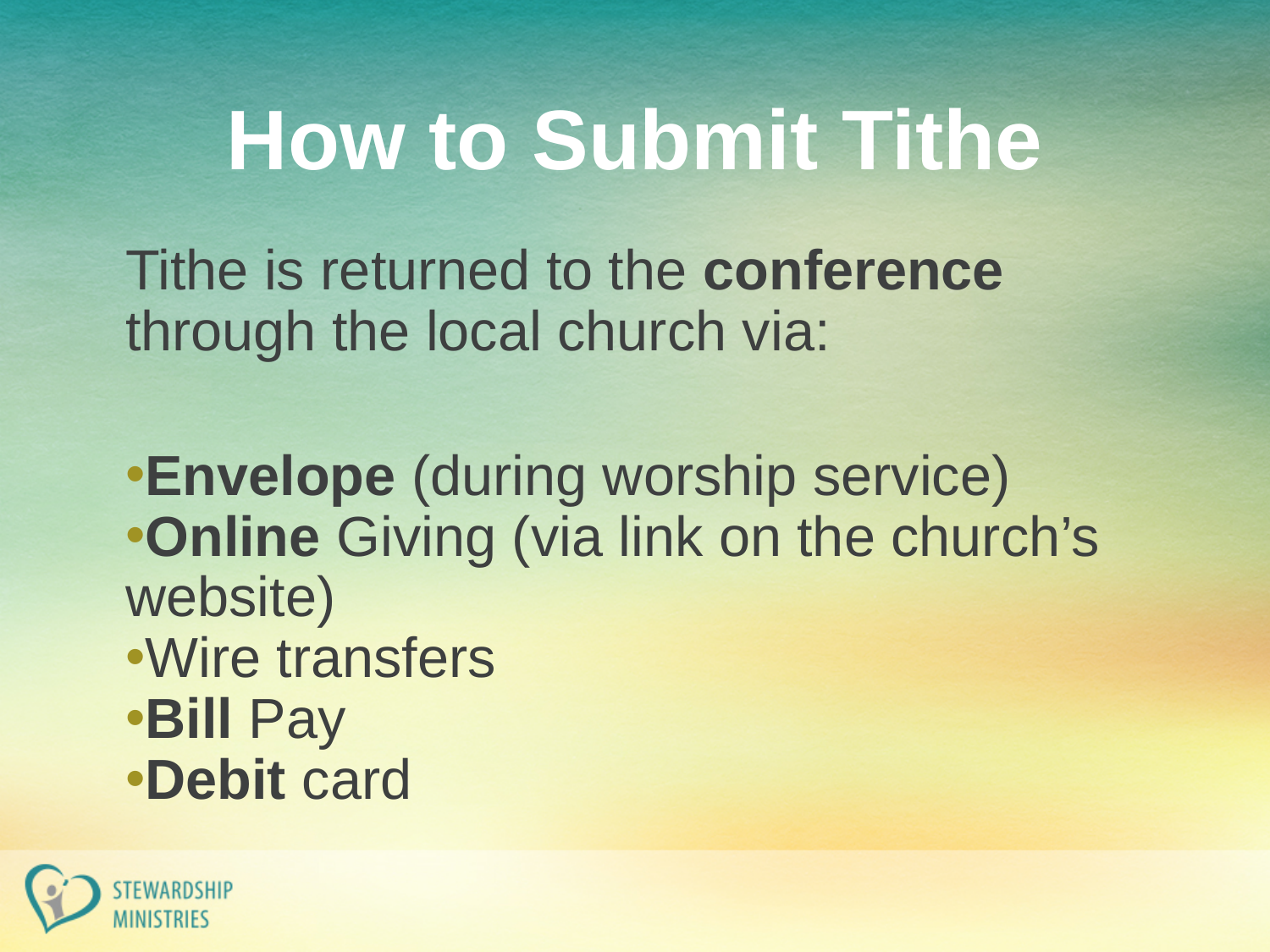

# How to Submit Tithe
Tithe is returned to the conference through the local church via:

Envelope (during worship service)
Online Giving (via link on the church’s website)
Wire transfers
Bill Pay
Debit card